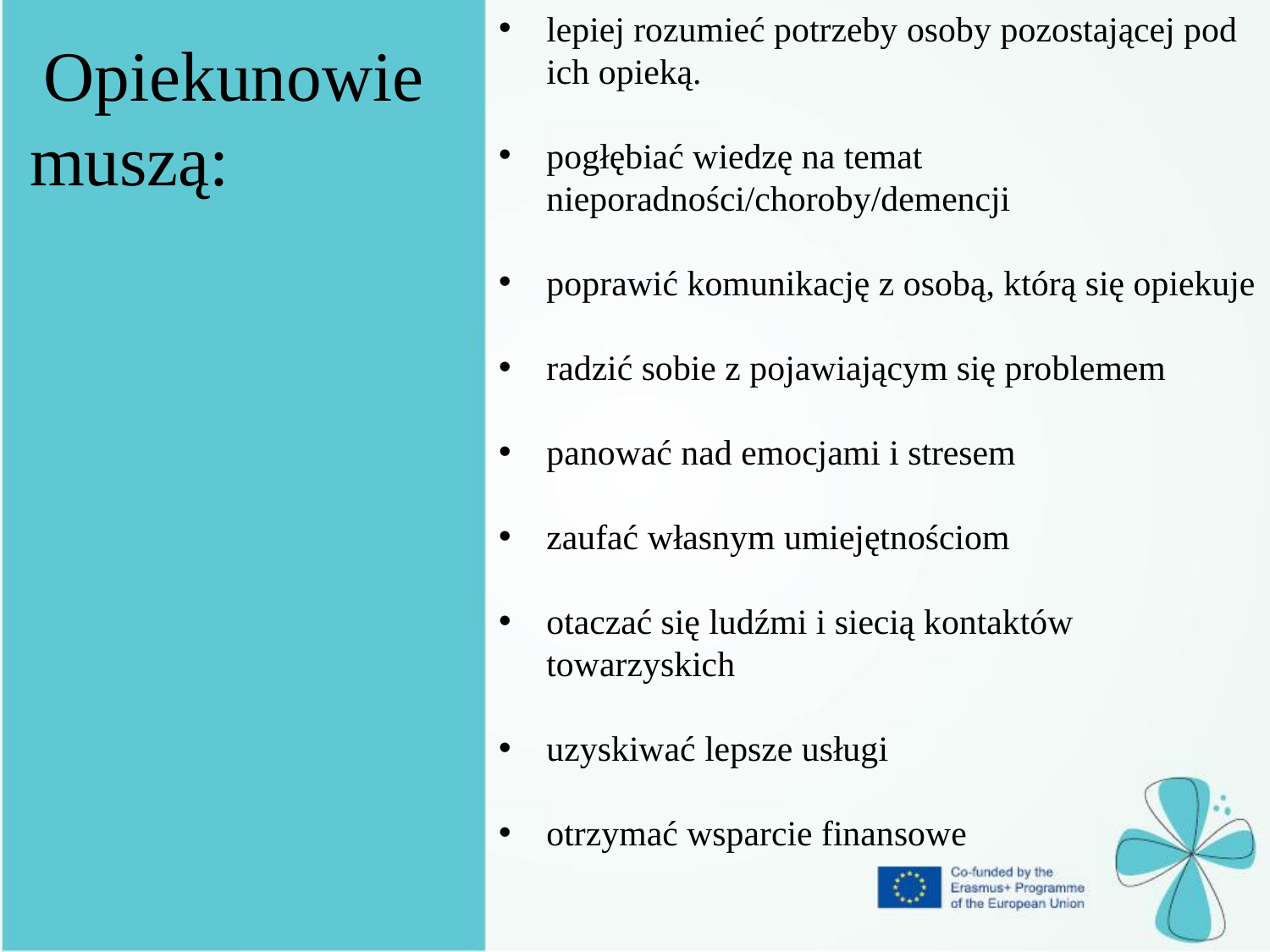

lepiej rozumieć potrzeby osoby pozostającej pod ich opieką.
pogłębiać wiedzę na temat nieporadności/choroby/demencji

poprawić komunikację z osobą, którą się opiekuje

radzić sobie z pojawiającym się problemem

panować nad emocjami i stresem

zaufać własnym umiejętnościom

otaczać się ludźmi i siecią kontaktów towarzyskich

uzyskiwać lepsze usługi

otrzymać wsparcie finansowe

 Opiekunowie muszą: